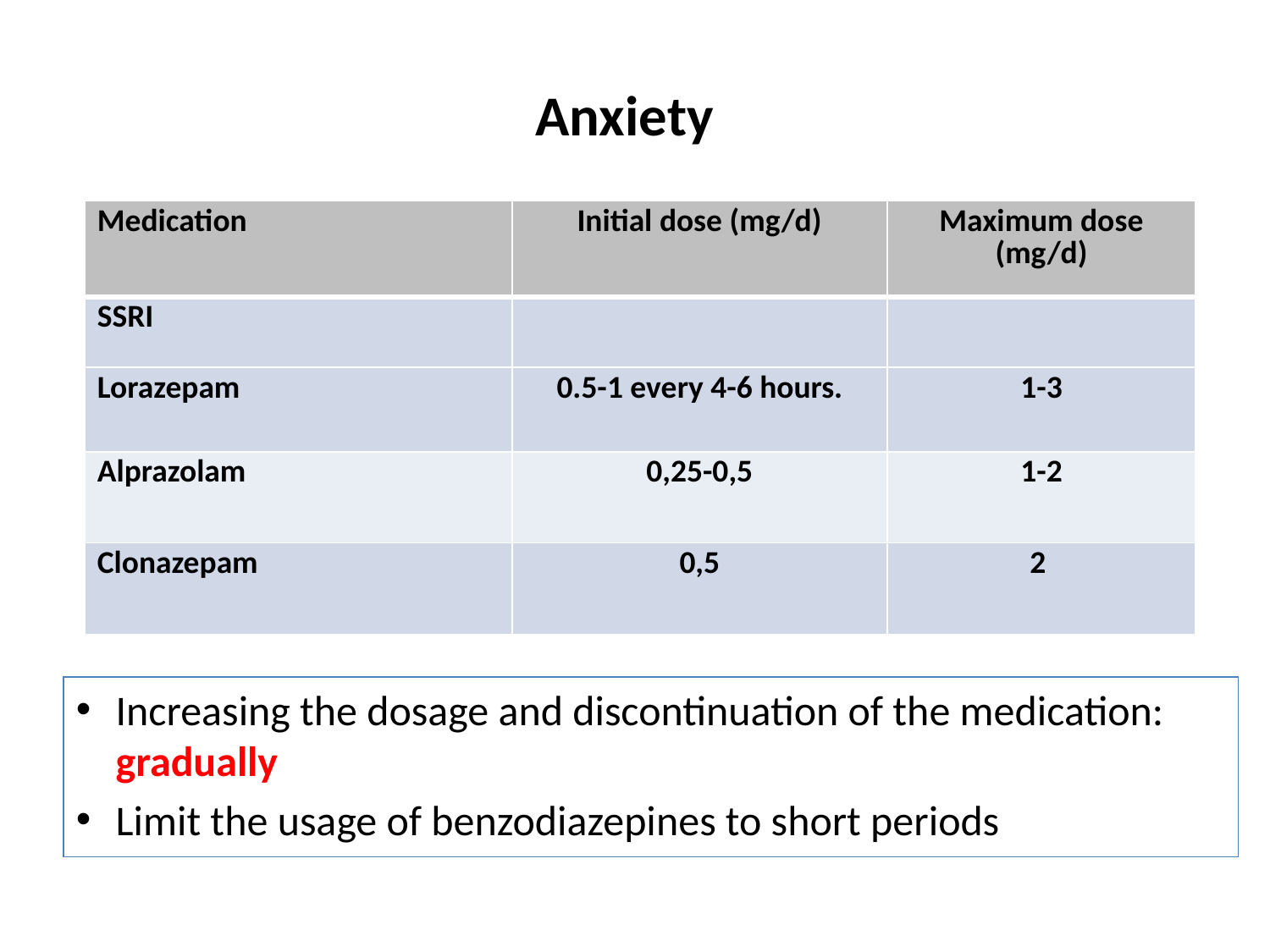

Anxiety

| Medication | Initial dose (mg/d) | Maximum dose (mg/d) |
| --- | --- | --- |
| SSRI |  |  |
| Lorazepam | 0.5-1 every 4-6 hours. | 1-3 |
| Alprazolam | 0,25-0,5 | 1-2 |
| Clonazepam | 0,5 | 2 |
Increasing the dosage and discontinuation of the medication: gradually
Limit the usage of benzodiazepines to short periods